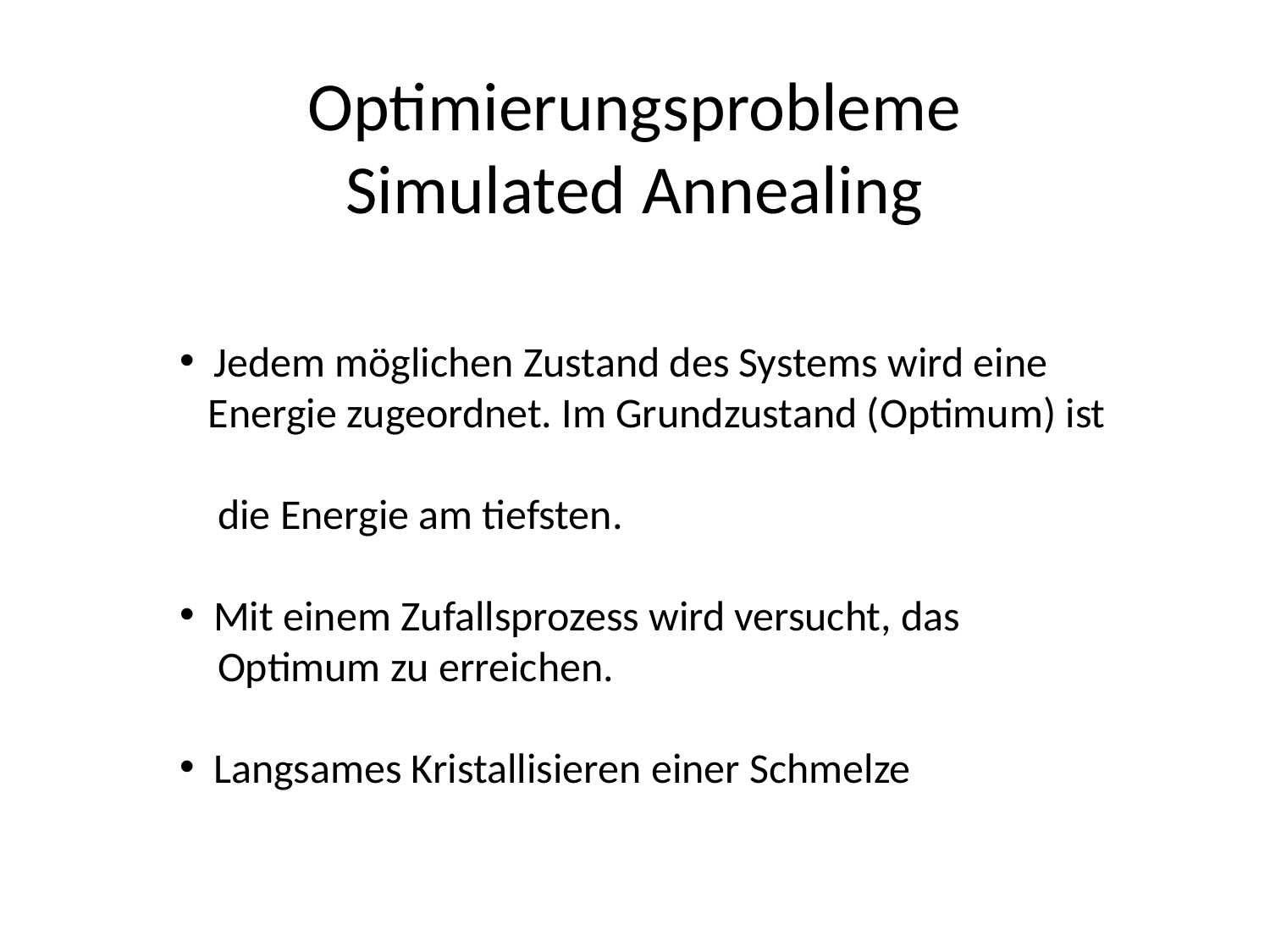

# Optimierungsprobleme Simulated Annealing
  Jedem möglichen Zustand des Systems wird eine
   Energie zugeordnet. Im Grundzustand (Optimum) ist
    die Energie am tiefsten.

  Mit einem Zufallsprozess wird versucht, das
    Optimum zu erreichen.

  Langsames Kristallisieren einer Schmelze